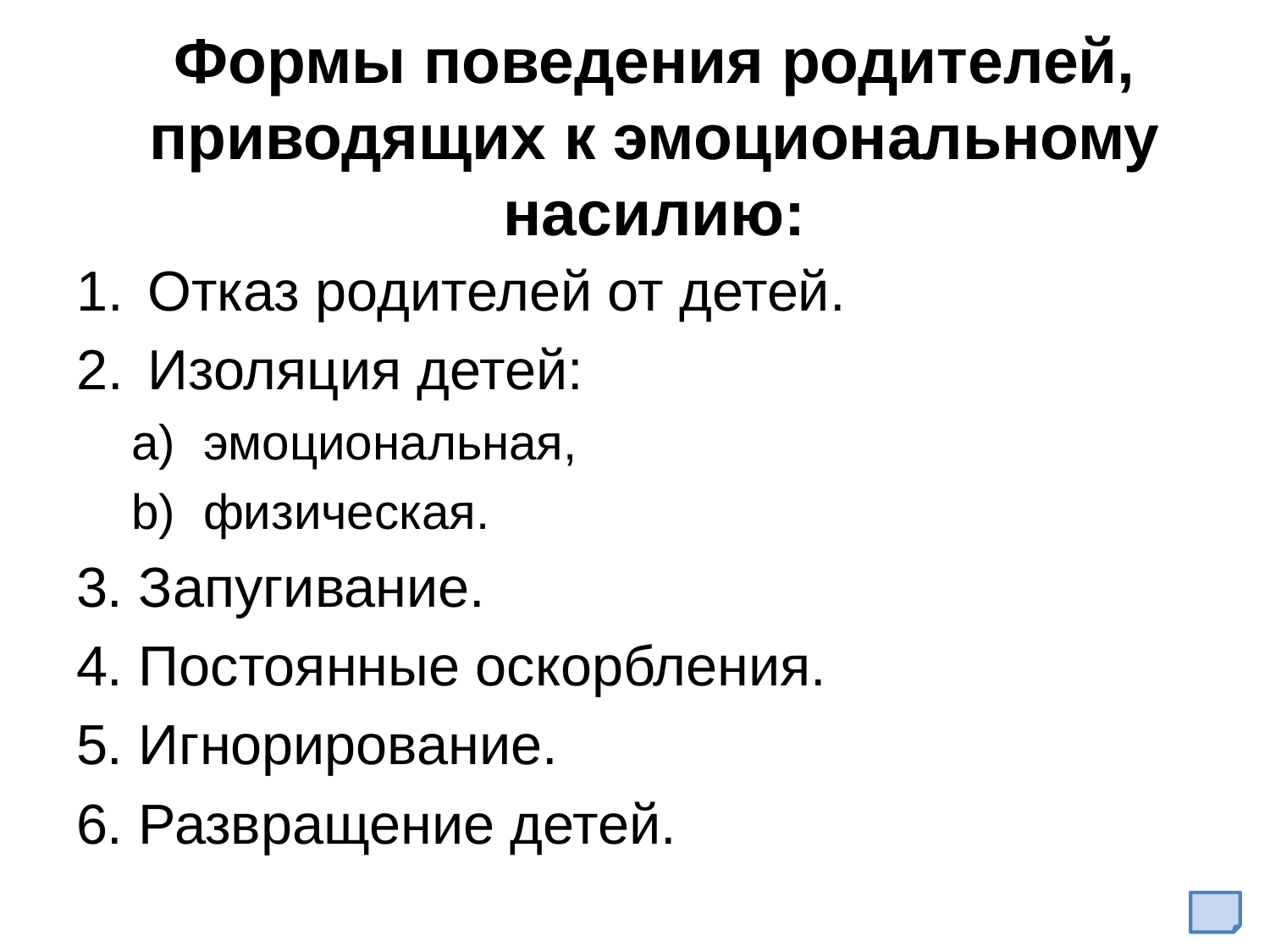

# Формы поведения родителей, приводящих к эмоциональному насилию:
Отказ родителей от детей.
Изоляция детей:
эмоциональная,
физическая.
3. Запугивание.
4. Постоянные оскорбления.
5. Игнорирование.
6. Развращение детей.